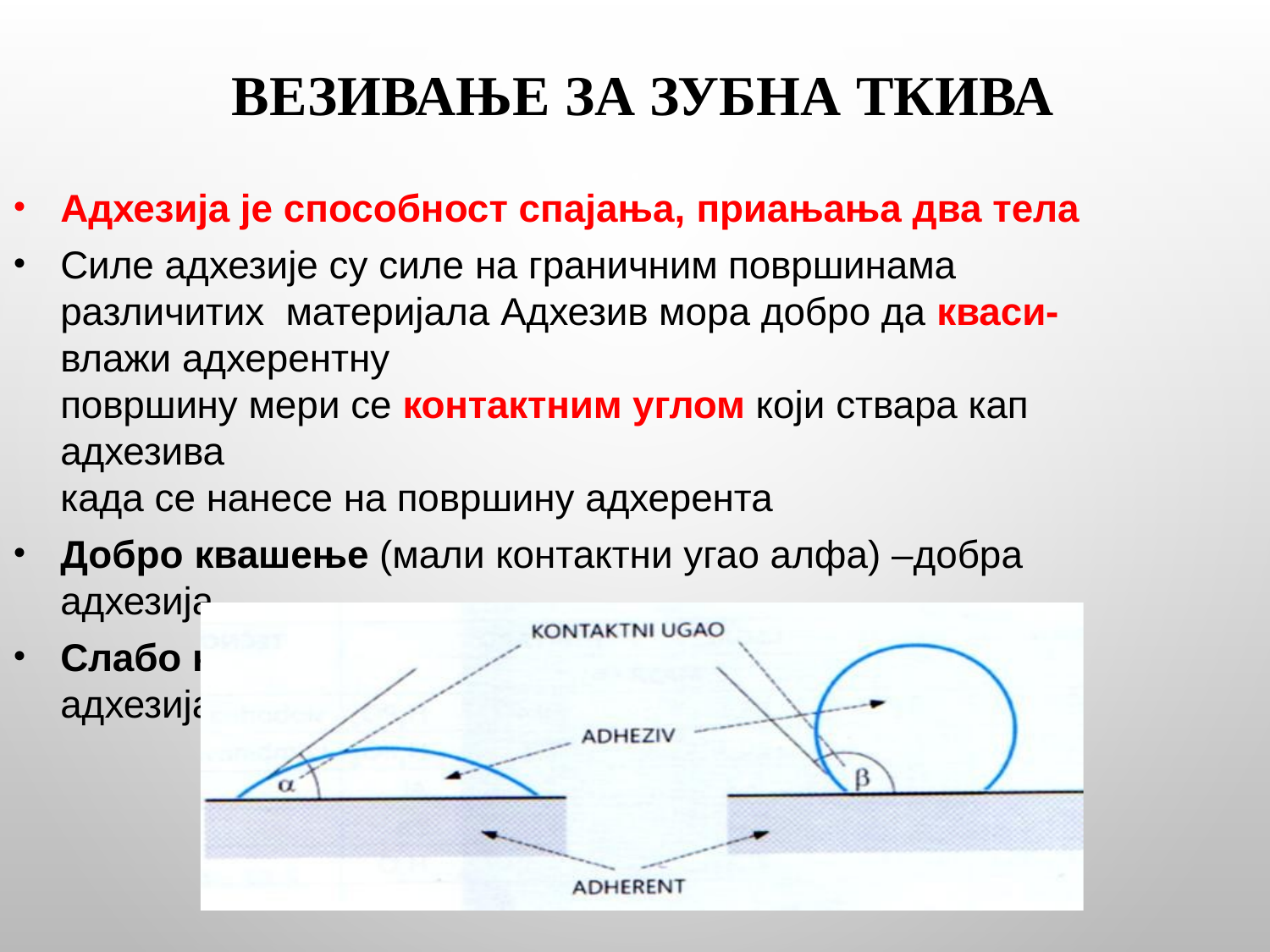

# ВЕЗИВАЊЕ ЗА ЗУБНА ТКИВА
Адхезија је способност спајања, приањања два тела
Силе адхезије су силе на граничним површинама различитих  материјала Aдхезив мора добро да кваси- влажи адхерентну
површину мери се контактним углом који ствара кап адхезива
када се нанесе на површину адхерента
Добро квашење (мали контактни угао алфа) –добра адхезија
Слабо квашење (велики контактни угао бета)- лоша адхезија